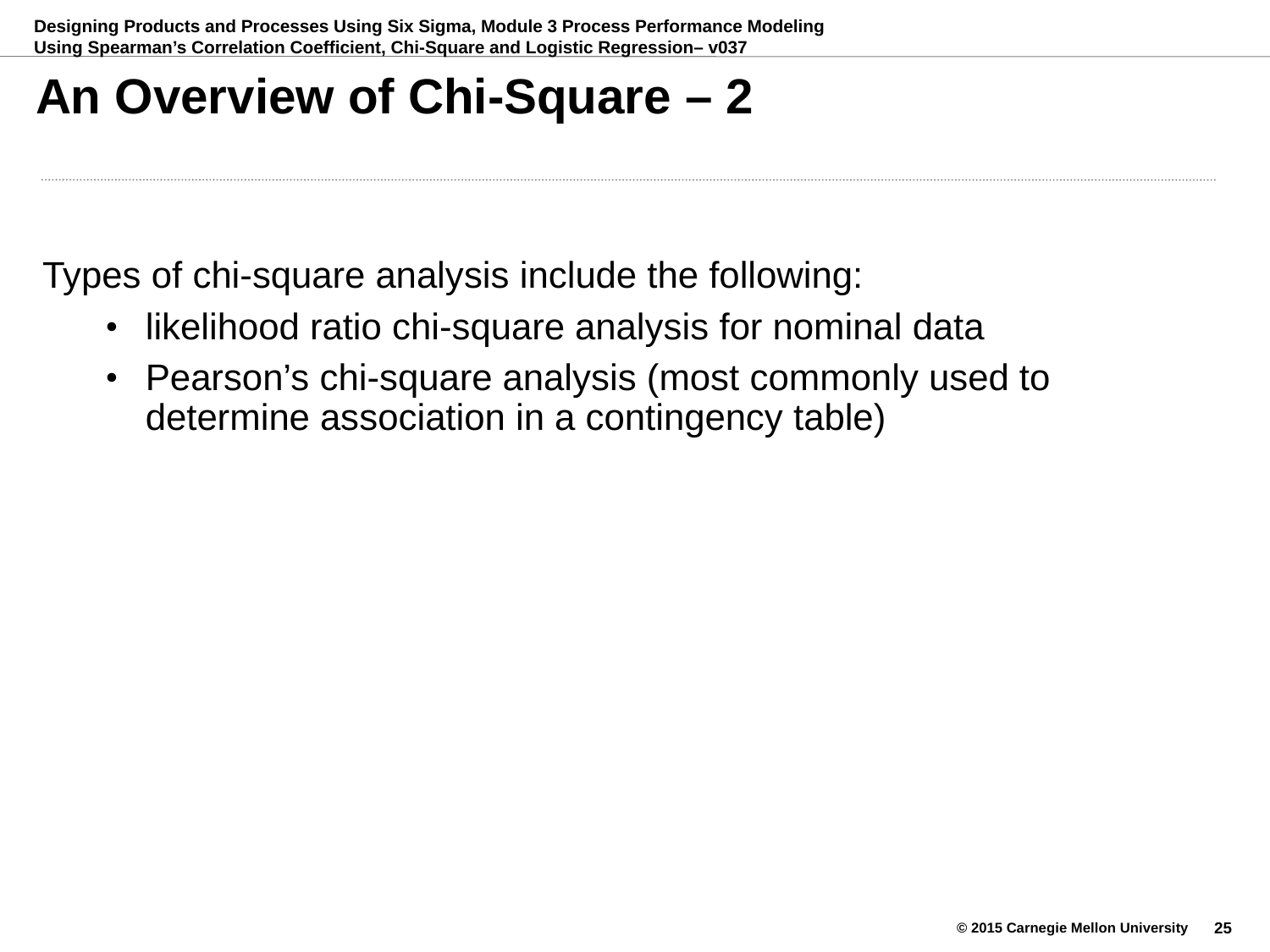

# An Overview of Chi-Square – 2

Types of chi-square analysis include the following:
likelihood ratio chi-square analysis for nominal data
Pearson’s chi-square analysis (most commonly used to determine association in a contingency table)